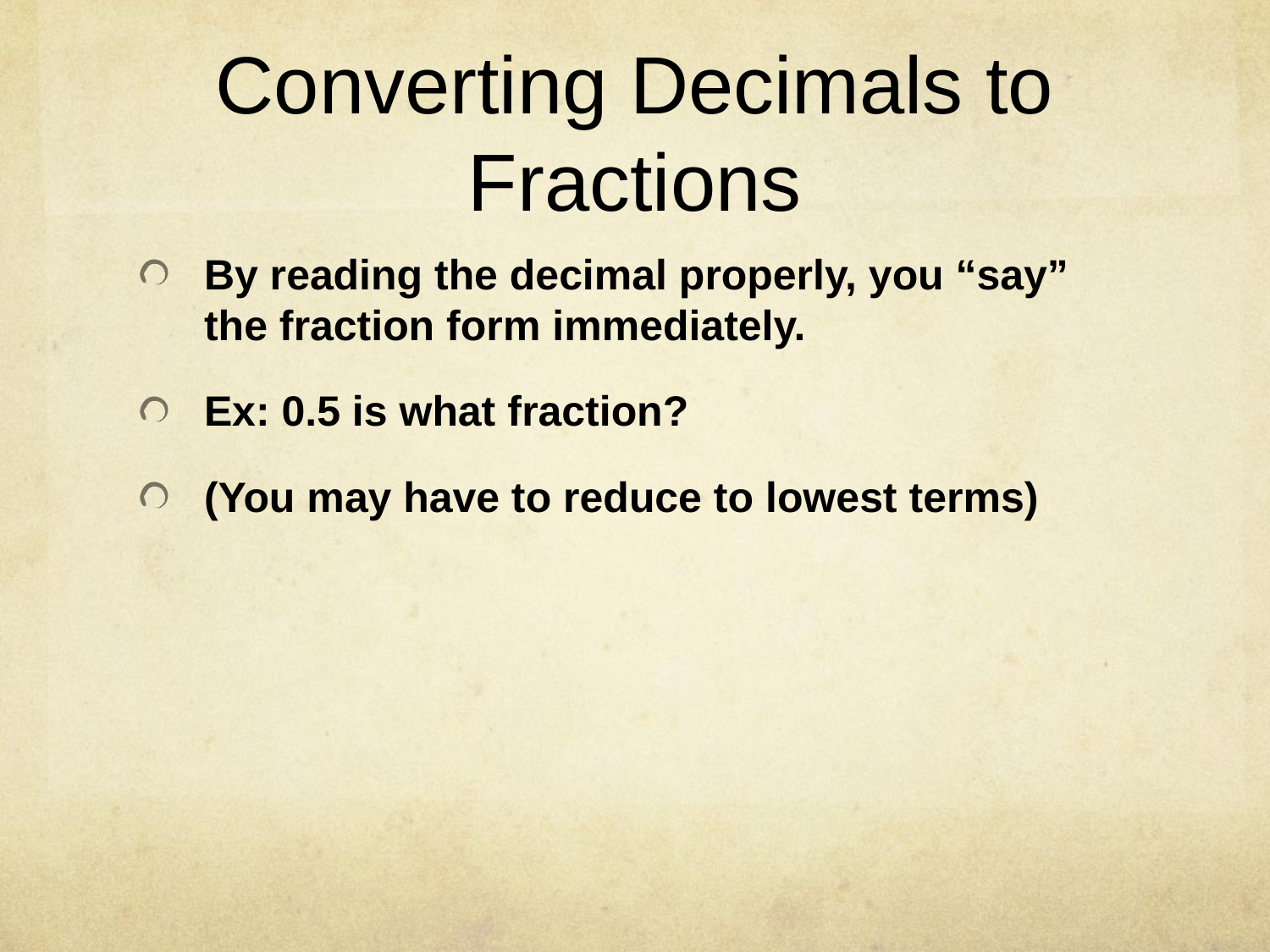

# Converting Decimals to Fractions
By reading the decimal properly, you “say” the fraction form immediately.
Ex: 0.5 is what fraction?
(You may have to reduce to lowest terms)